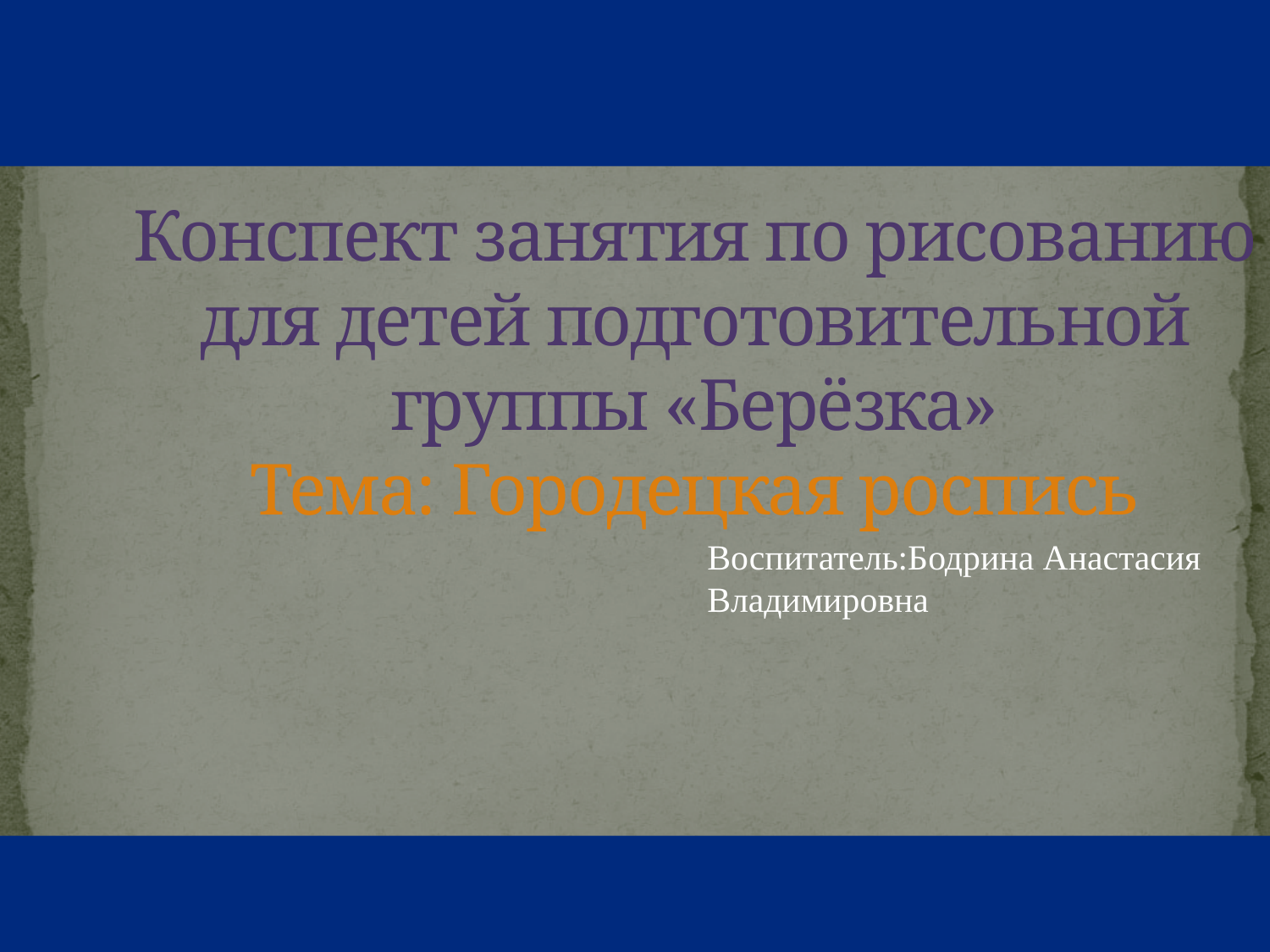

Конспект занятия по рисованию для детей подготовительной группы «Берёзка»
Тема: Городецкая роспись

Воспитатель:Бодрина Анастасия Владимировна